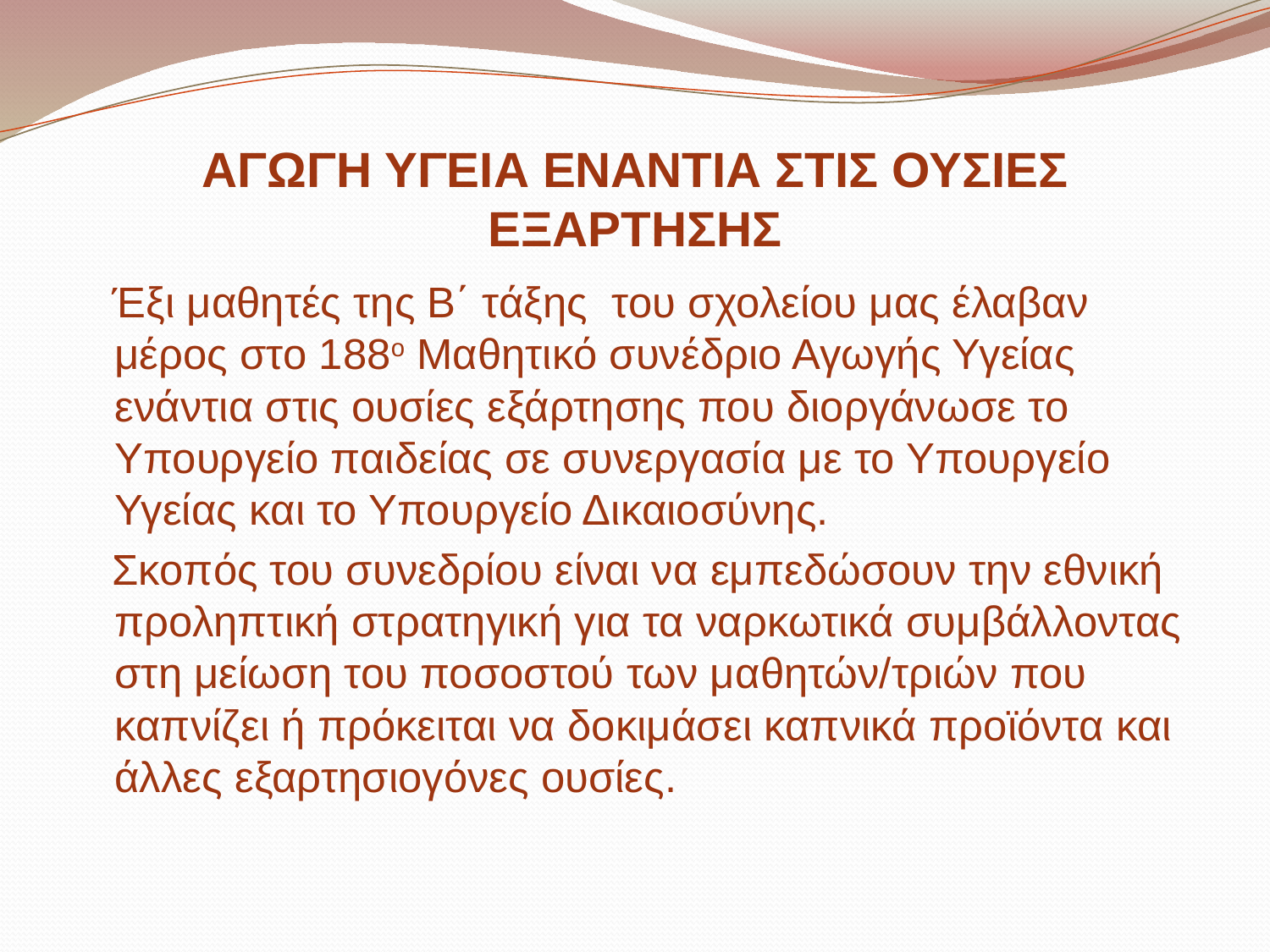

# ΑΓΩΓΗ ΥΓΕΙΑ ΕΝΑΝΤΙΑ ΣΤΙΣ ΟΥΣΙΕΣ ΕΞΑΡΤΗΣΗΣ
   Έξι μαθητές της Β΄ τάξης  του σχολείου μας έλαβαν μέρος στο 188ο Μαθητικό συνέδριο Αγωγής Υγείας ενάντια στις ουσίες εξάρτησης που διοργάνωσε το Υπουργείο παιδείας σε συνεργασία με το Υπουργείο Υγείας και το Υπουργείο Δικαιοσύνης.
   Σκοπός του συνεδρίου είναι να εμπεδώσουν την εθνική προληπτική στρατηγική για τα ναρκωτικά συμβάλλοντας στη μείωση του ποσοστού των μαθητών/τριών που καπνίζει ή πρόκειται να δοκιμάσει καπνικά προϊόντα και άλλες εξαρτησιογόνες ουσίες.